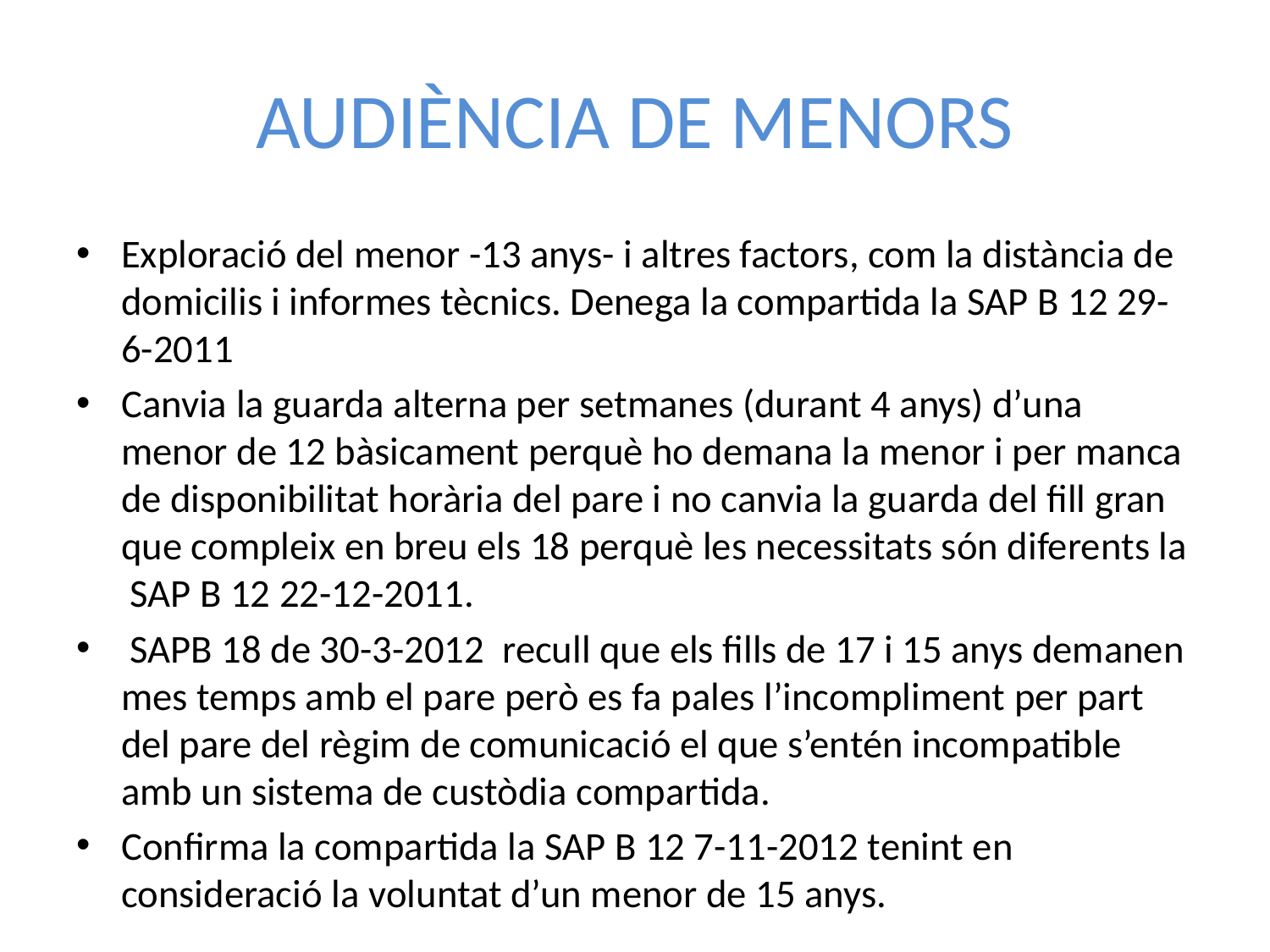

# AUDIÈNCIA DE MENORS
Exploració del menor -13 anys- i altres factors, com la distància de domicilis i informes tècnics. Denega la compartida la SAP B 12 29-6-2011
Canvia la guarda alterna per setmanes (durant 4 anys) d’una menor de 12 bàsicament perquè ho demana la menor i per manca de disponibilitat horària del pare i no canvia la guarda del fill gran que compleix en breu els 18 perquè les necessitats són diferents la  SAP B 12 22-12-2011.
 SAPB 18 de 30-3-2012  recull que els fills de 17 i 15 anys demanen mes temps amb el pare però es fa pales l’incompliment per part del pare del règim de comunicació el que s’entén incompatible amb un sistema de custòdia compartida.
Confirma la compartida la SAP B 12 7-11-2012 tenint en consideració la voluntat d’un menor de 15 anys.